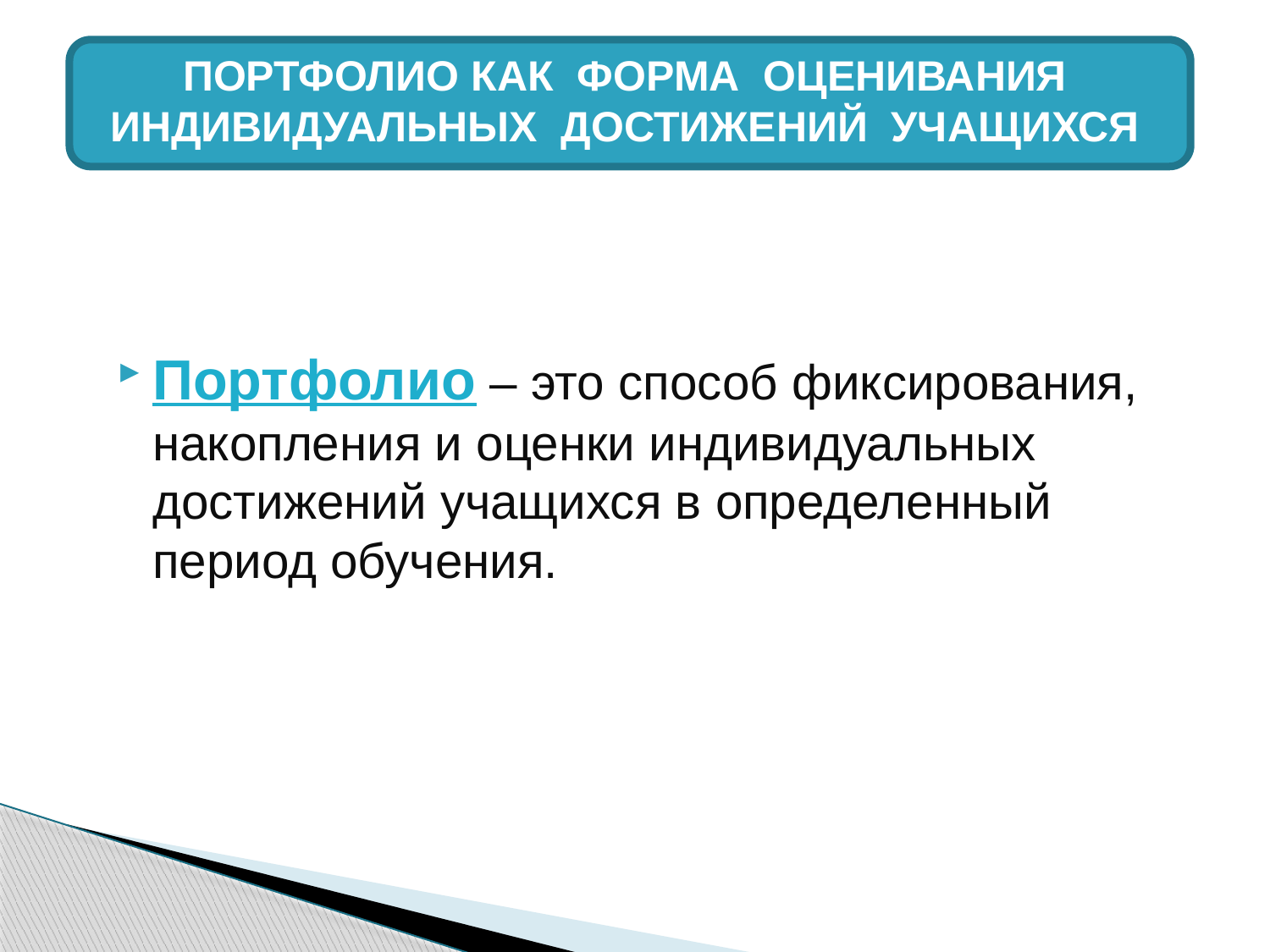

# ПОРТФОЛИО КАК  ФОРМА  ОЦЕНИВАНИЯ ИНДИВИДУАЛЬНЫХ  ДОСТИЖЕНИЙ  УЧАЩИХСЯ

Портфолио – это способ фиксирования, накопления и оценки индивидуальных достижений учащихся в определенный период обучения.